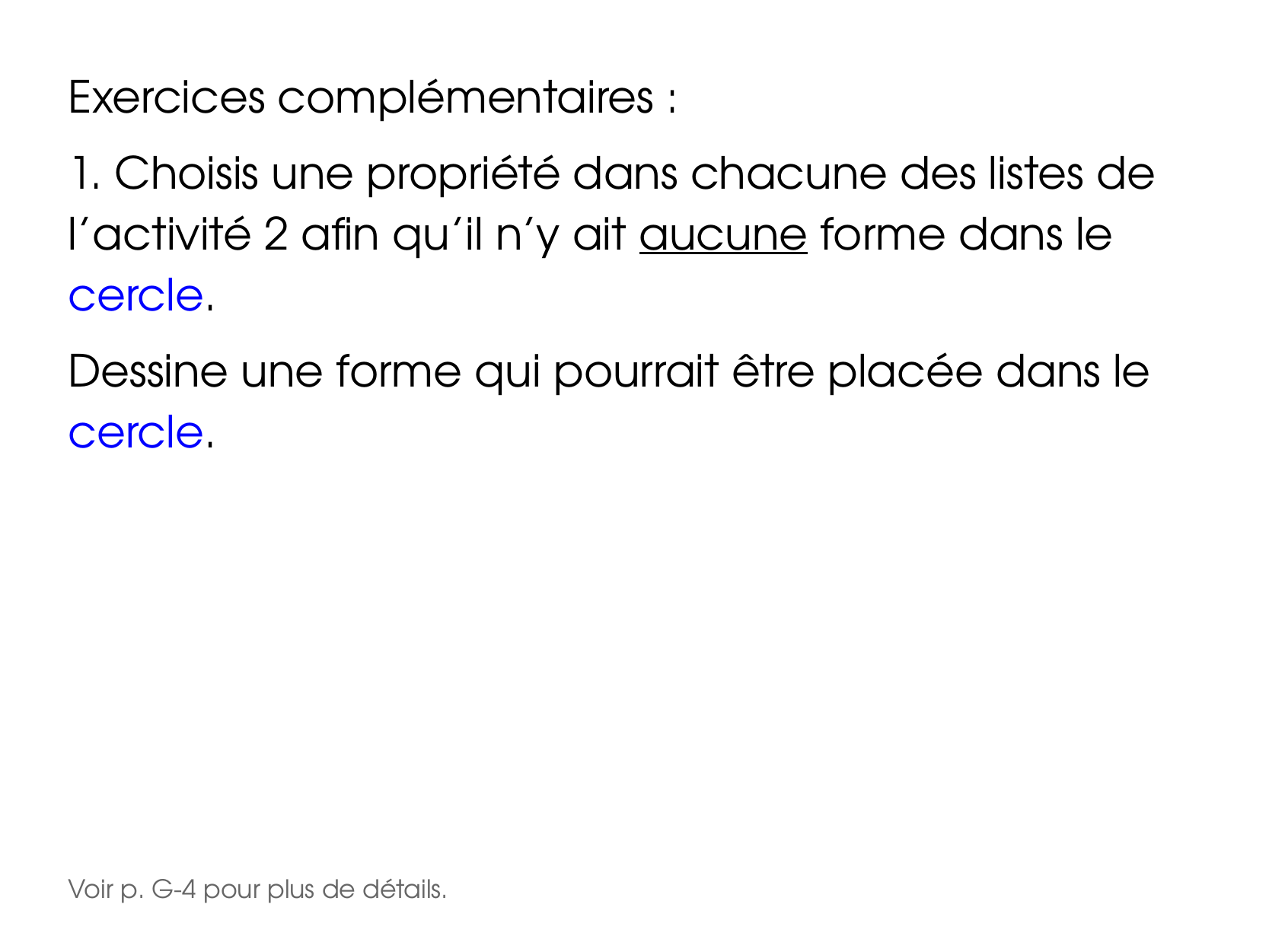

Exercices complémentaires :
1. Choisis une propriété dans chacune des listes de l’activité 2 afin qu’il n’y ait aucune forme dans le cercle.
Dessine une forme qui pourrait être placée dans le cercle.
Voir p. G-4 pour plus de détails.